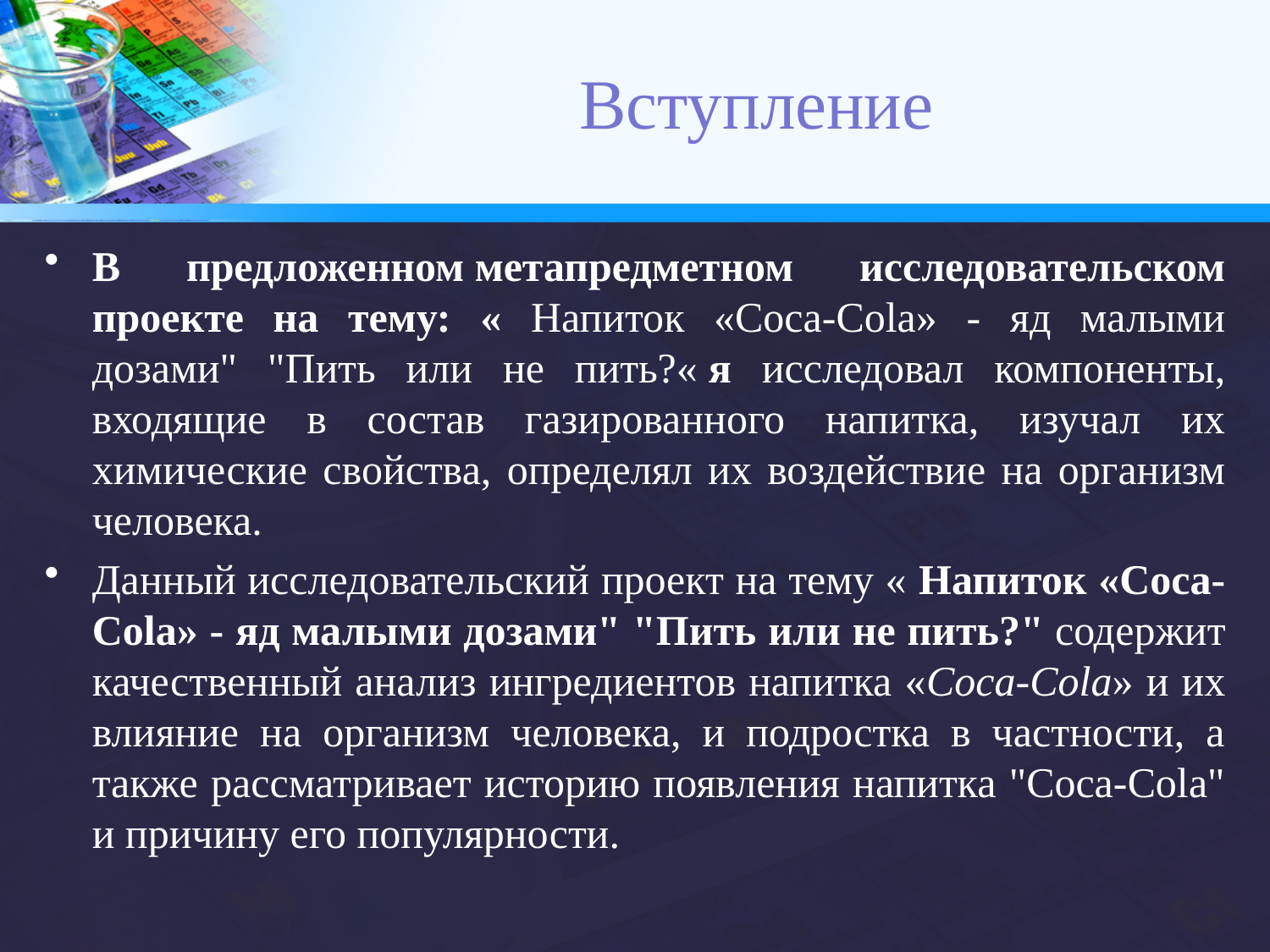

# Вступление
В предложенном метапредметном исследовательском проекте на тему: « Напиток «Coca-Cola» - яд малыми дозами" "Пить или не пить?« я исследовал компоненты, входящие в состав газированного напитка, изучал их химические свойства, определял их воздействие на организм человека.
Данный исследовательский проект на тему « Напиток «Coca-Cola» - яд малыми дозами" "Пить или не пить?" содержит качественный анализ ингредиентов напитка «Coca-Cola» и их влияние на организм человека, и подростка в частности, а также рассматривает историю появления напитка "Coca-Cola" и причину его популярности.